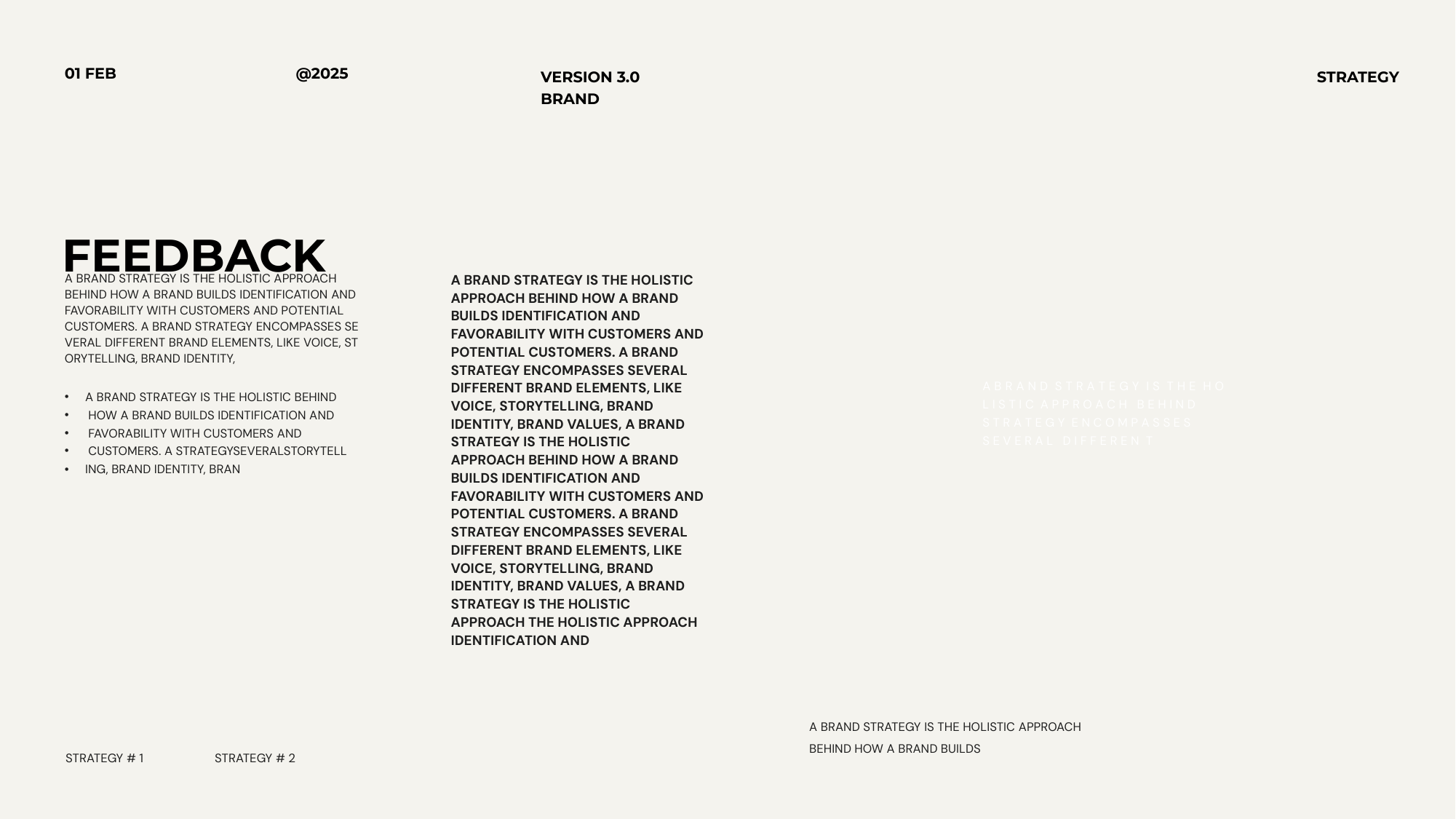

01 FEB
@2025
VERSION 3.0
BRAND
STRATEGY
FEEDBACK

A BRAND STRATEGY IS THE HOLISTIC APPROACH
BEHIND HOW A BRAND BUILDS IDENTIFICATION AND FAVORABILITY WITH CUSTOMERS AND POTENTIAL CUSTOMERS. A BRAND STRATEGY ENCOMPASSES SE
VERAL DIFFERENT BRAND ELEMENTS, LIKE VOICE, ST
ORYTELLING, BRAND IDENTITY,
A BRAND STRATEGY IS THE HOLISTIC APPROACH BEHIND HOW A BRAND BUILDS IDENTIFICATION AND FAVORABILITY WITH CUSTOMERS AND POTENTIAL CUSTOMERS. A BRAND STRATEGY ENCOMPASSES SEVERAL DIFFERENT BRAND ELEMENTS, LIKE VOICE, STORYTELLING, BRAND IDENTITY, BRAND VALUES, A BRAND STRATEGY IS THE HOLISTIC APPROACH BEHIND HOW A BRAND BUILDS IDENTIFICATION AND FAVORABILITY WITH CUSTOMERS AND POTENTIAL CUSTOMERS. A BRAND STRATEGY ENCOMPASSES SEVERAL DIFFERENT BRAND ELEMENTS, LIKE VOICE, STORYTELLING, BRAND IDENTITY, BRAND VALUES, A BRAND STRATEGY IS THE HOLISTIC APPROACH THE HOLISTIC APPROACH IDENTIFICATION AND
A B R A N D  S T R A T E G Y  I S  T H E  H O L I S T I C  A P P R O A C H   B E H I N D
S T R A T E G Y  E N C O M P A S S E S
S E V E R A L   D I F F E R E N  T
A BRAND STRATEGY IS THE HOLISTIC BEHIND
 HOW A BRAND BUILDS IDENTIFICATION AND
 FAVORABILITY WITH CUSTOMERS AND
 CUSTOMERS. A STRATEGYSEVERALSTORYTELL
ING, BRAND IDENTITY, BRAN

A BRAND STRATEGY IS THE HOLISTIC APPROACH
BEHIND HOW A BRAND BUILDS
STRATEGY # 1
STRATEGY # 2